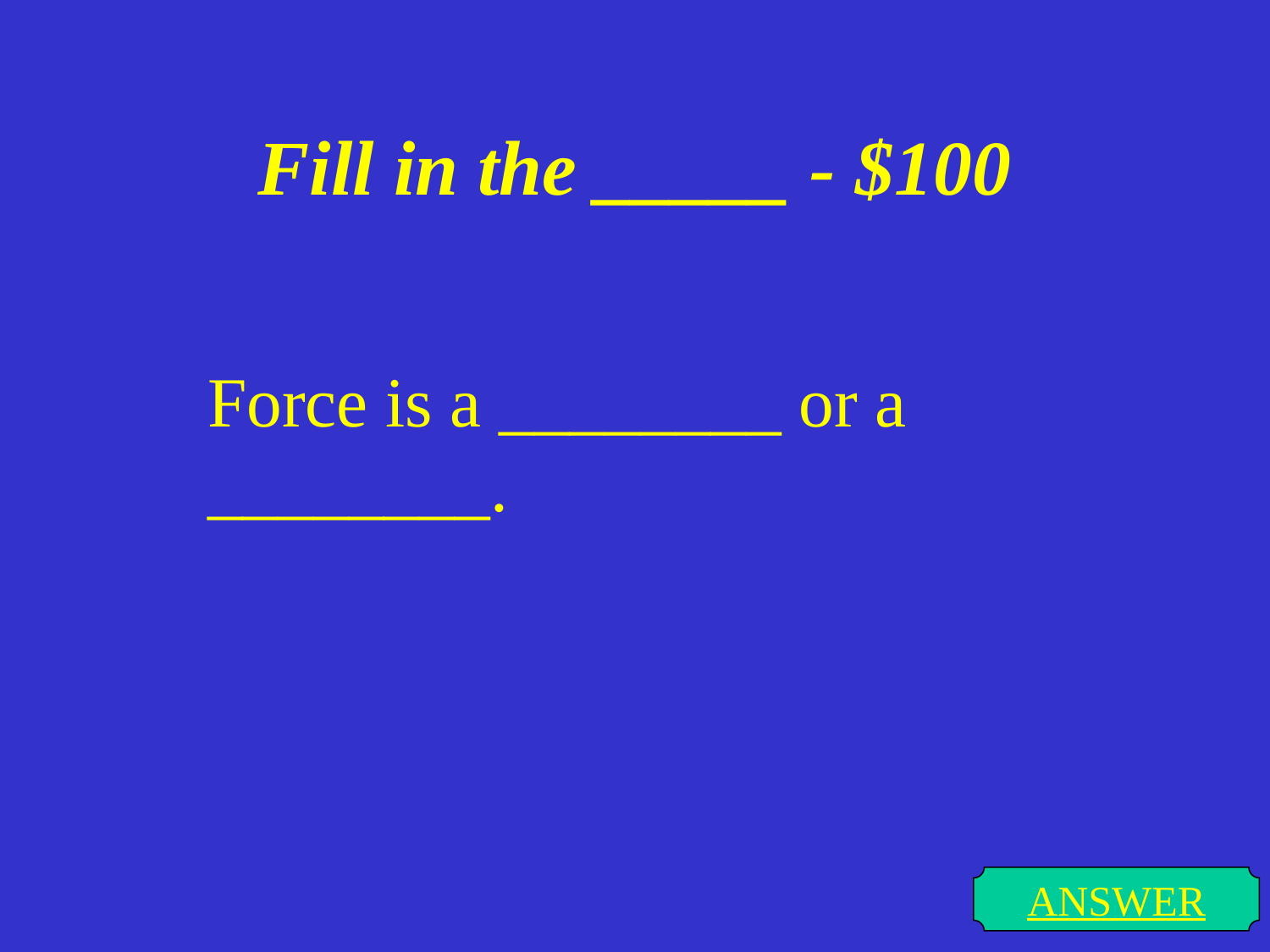

# Fill in the _____ - $100
Force is a ________ or a ________.

ANSWER